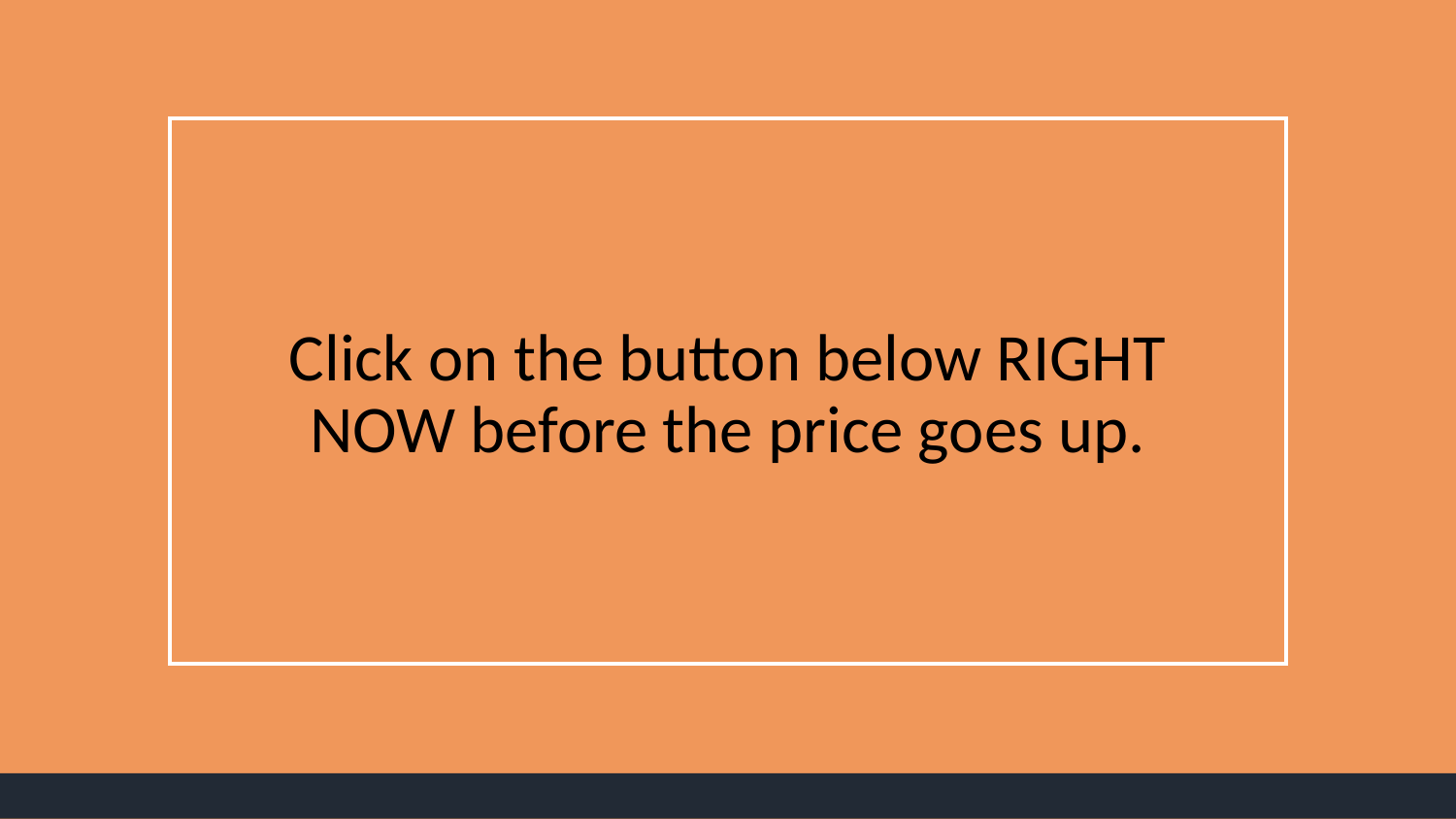

# Click on the button below RIGHT NOW before the price goes up.